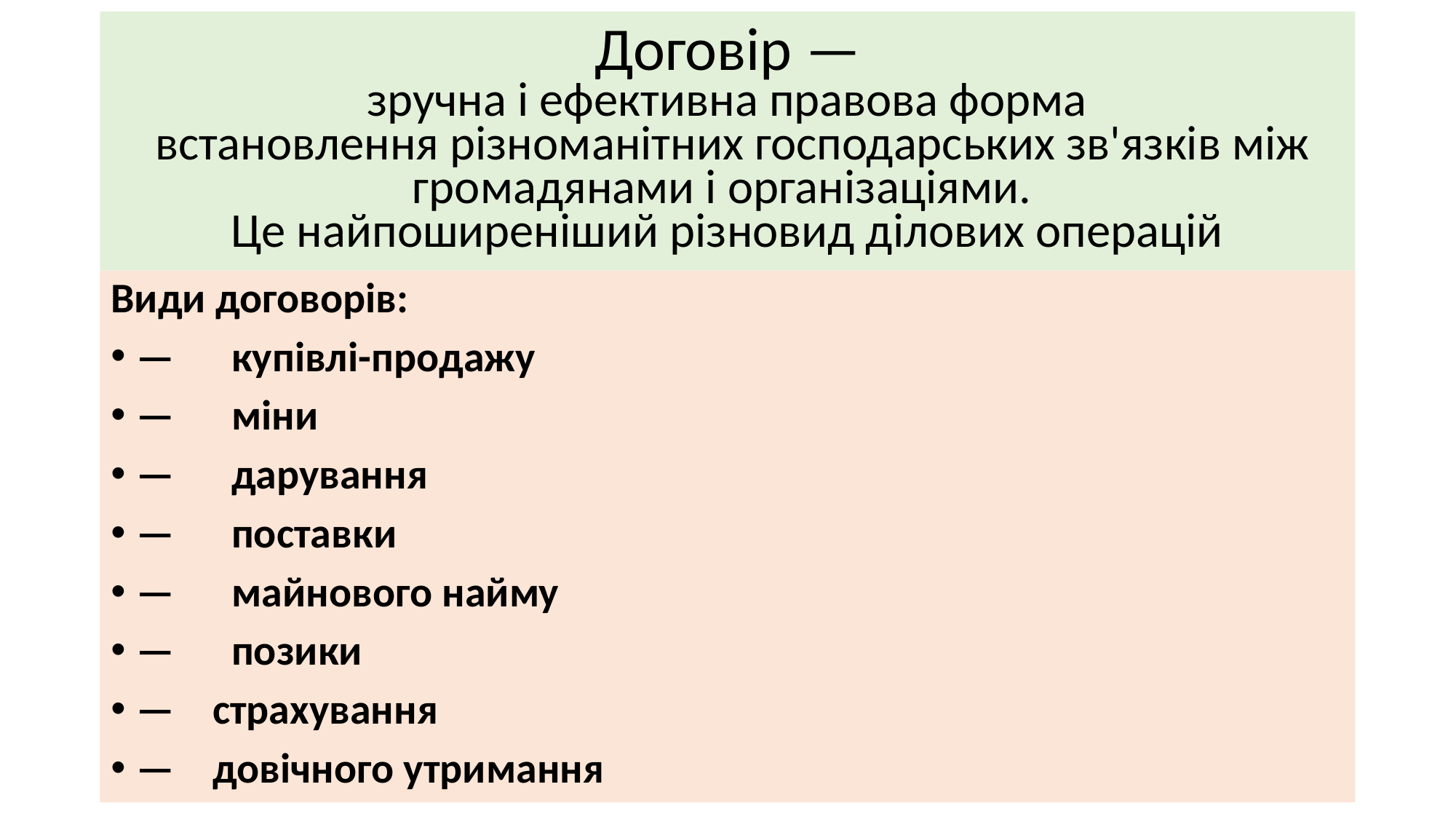

# Договір — зручна і ефективна правова форма встановлення різноманітних господарських зв'язків між громадянами і організаціями. Це найпоширеніший різновид ділових операцій
Види договорів:
—	купівлі-продажу
—	міни
—	дарування
—	поставки
—	майнового найму
—	позики
—    страхування
—    довічного утримання